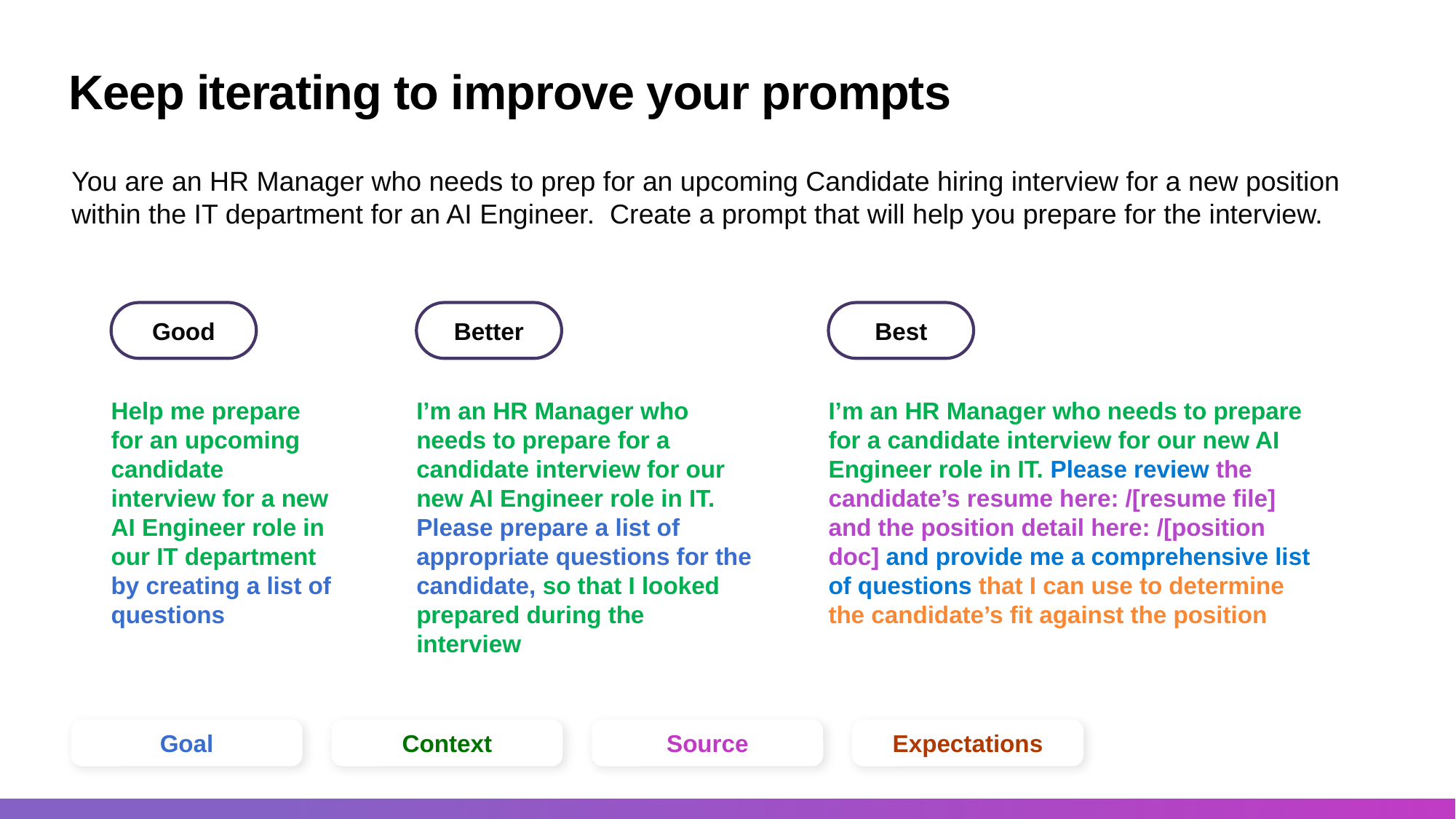

# Keep iterating to improve your prompts
You are an HR Manager who needs to prep for an upcoming Candidate hiring interview for a new position within the IT department for an AI Engineer.  Create a prompt that will help you prepare for the interview.

Good
Better
Best
Help me prepare for an upcoming candidate interview for a new AI Engineer role in our IT department by creating a list of questions
I’m an HR Manager who needs to prepare for a candidate interview for our new AI Engineer role in IT.  Please prepare a list of appropriate questions for the candidate, so that I looked prepared during the interview
I’m an HR Manager who needs to prepare for a candidate interview for our new AI Engineer role in IT. Please review the candidate’s resume here: /[resume file] and the position detail here: /[position doc] and provide me a comprehensive list of questions that I can use to determine the candidate’s fit against the position
Goal
Context
Source
Expectations